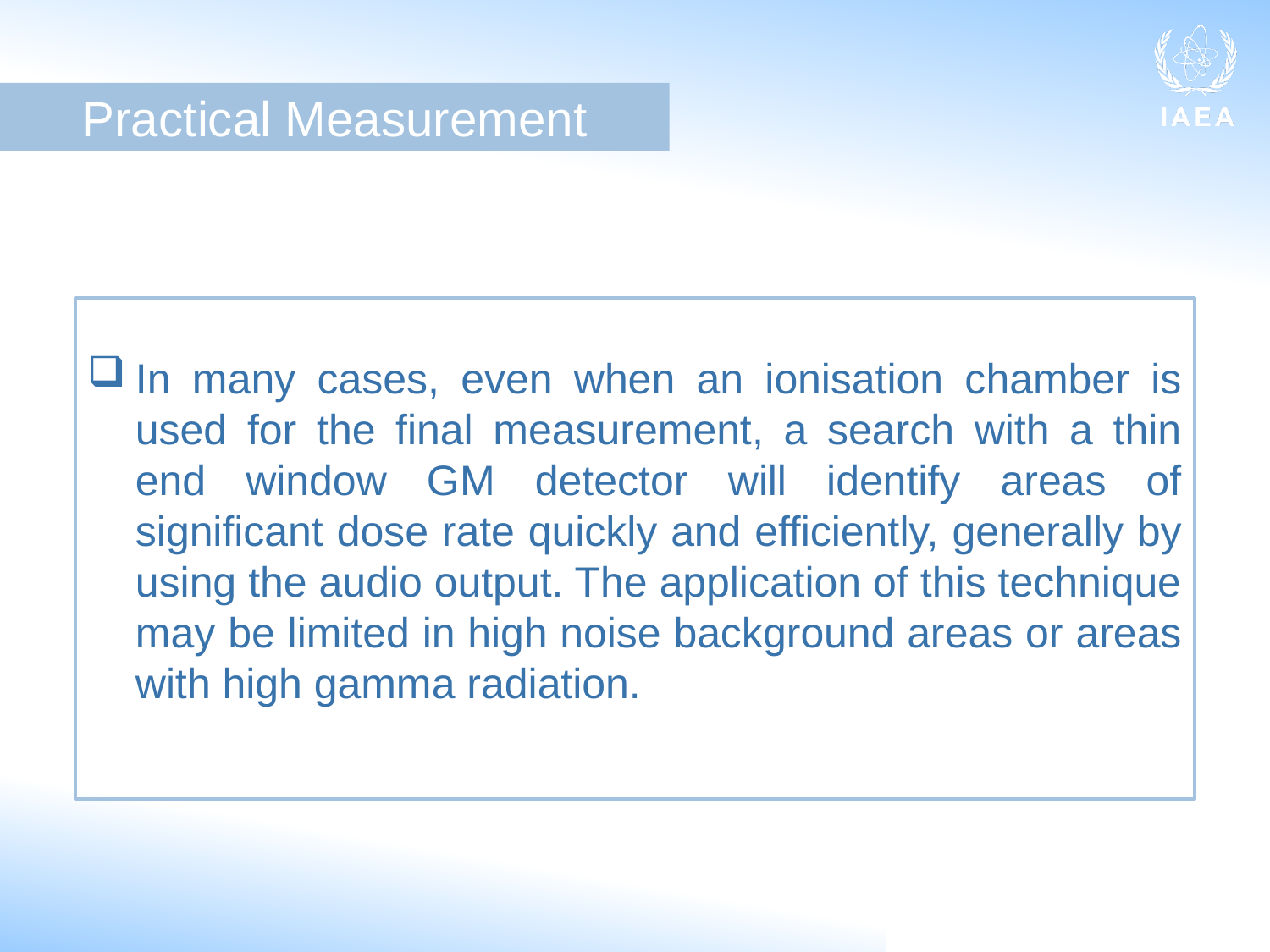

Practical Measurement
In many cases, even when an ionisation chamber is used for the final measurement, a search with a thin end window GM detector will identify areas of significant dose rate quickly and efficiently, generally by using the audio output. The application of this technique may be limited in high noise background areas or areas with high gamma radiation.